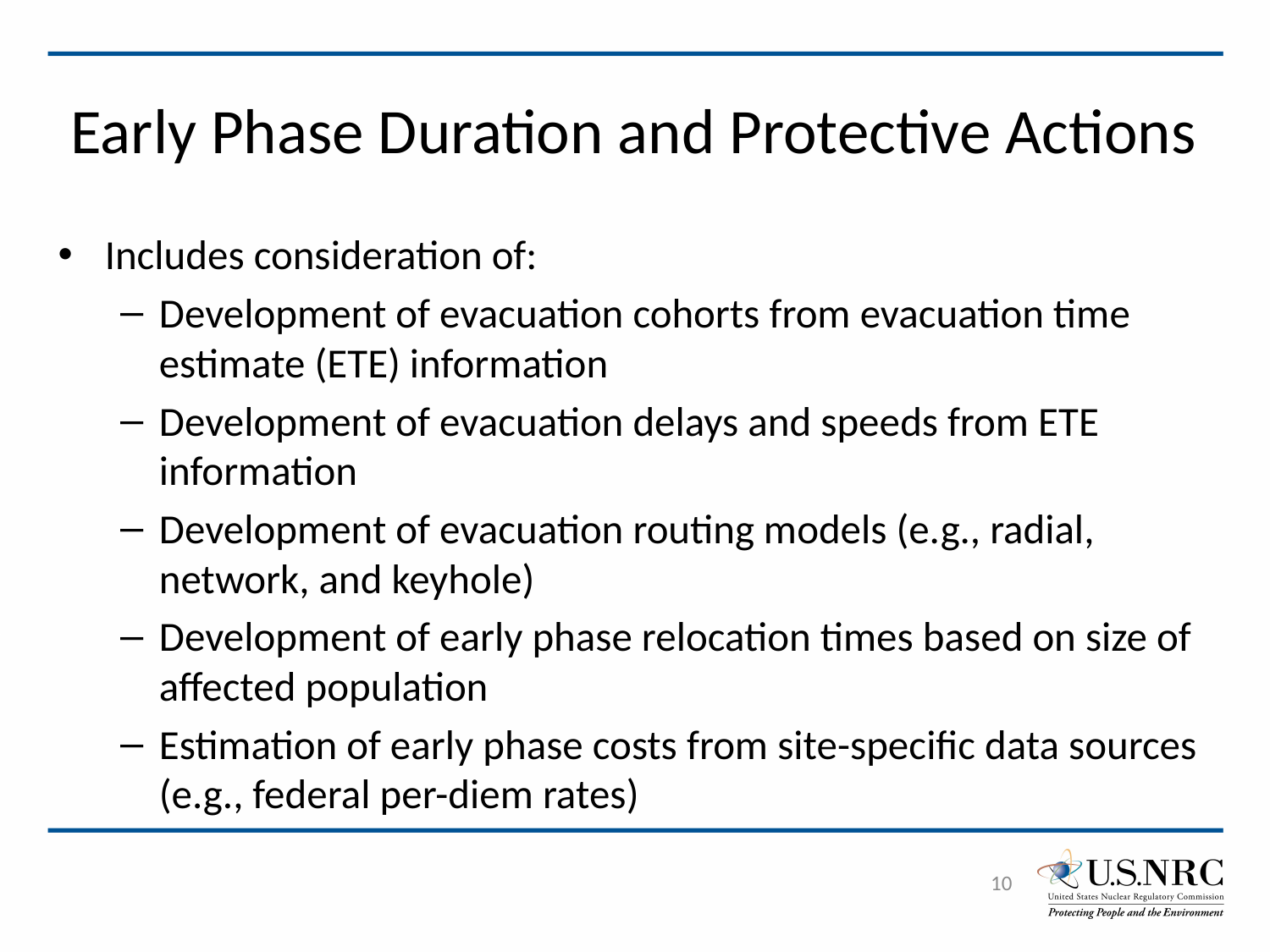

# Early Phase Duration and Protective Actions
Includes consideration of:
Development of evacuation cohorts from evacuation time estimate (ETE) information
Development of evacuation delays and speeds from ETE information
Development of evacuation routing models (e.g., radial, network, and keyhole)
Development of early phase relocation times based on size of affected population
Estimation of early phase costs from site-specific data sources (e.g., federal per-diem rates)
10